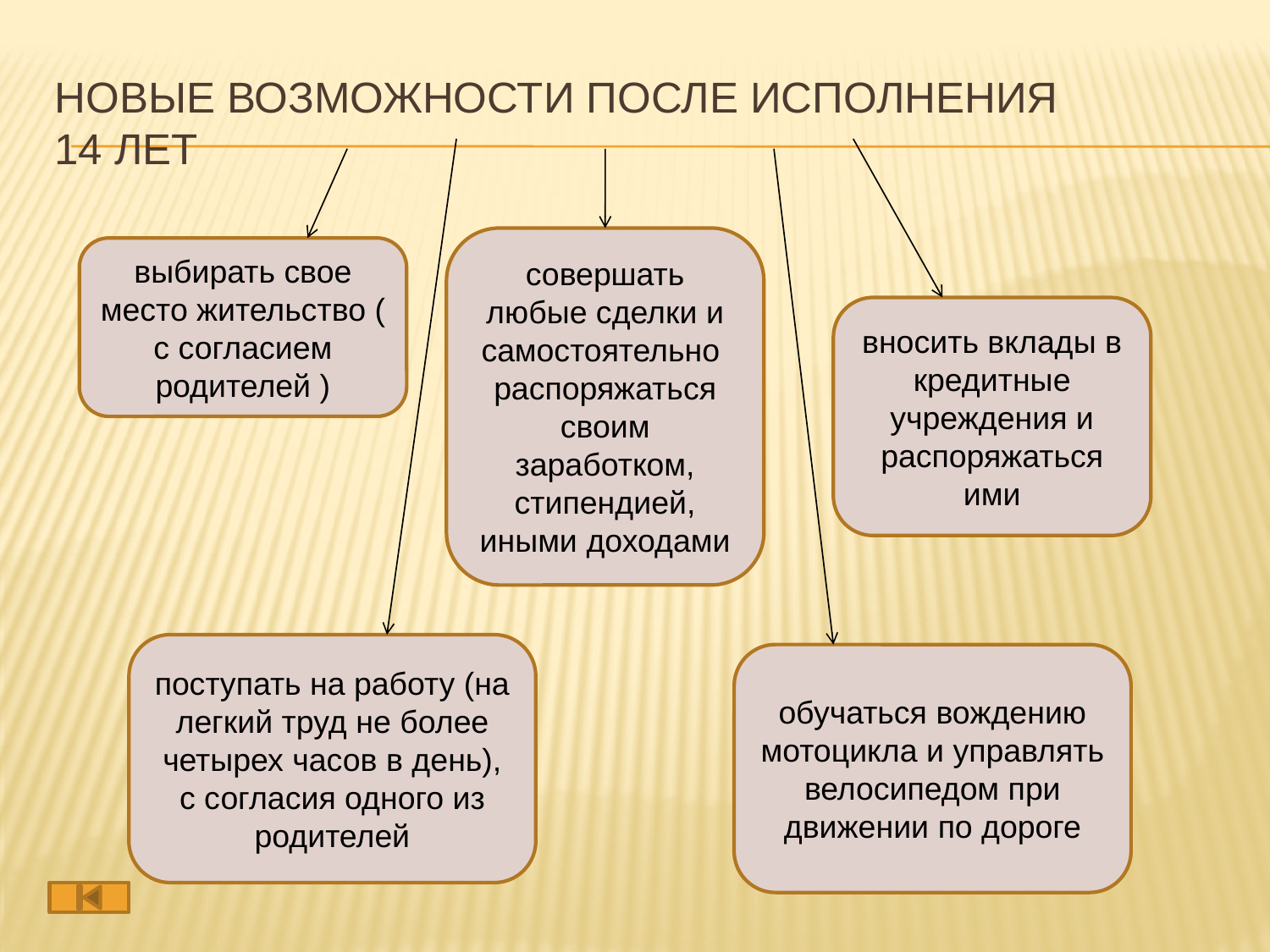

# Новые возможности после исполнения            14 лет

совершать любые сделки и самостоятельно  распоряжаться своим заработком, стипендией, иными доходами
выбирать свое место жительство ( с согласием родителей )
вносить вклады в кредитные учреждения и распоряжаться ими
поступать на работу (на легкий труд не более четырех часов в день), с согласия одного из родителей
обучаться вождению мотоцикла и управлять велосипедом при движении по дороге